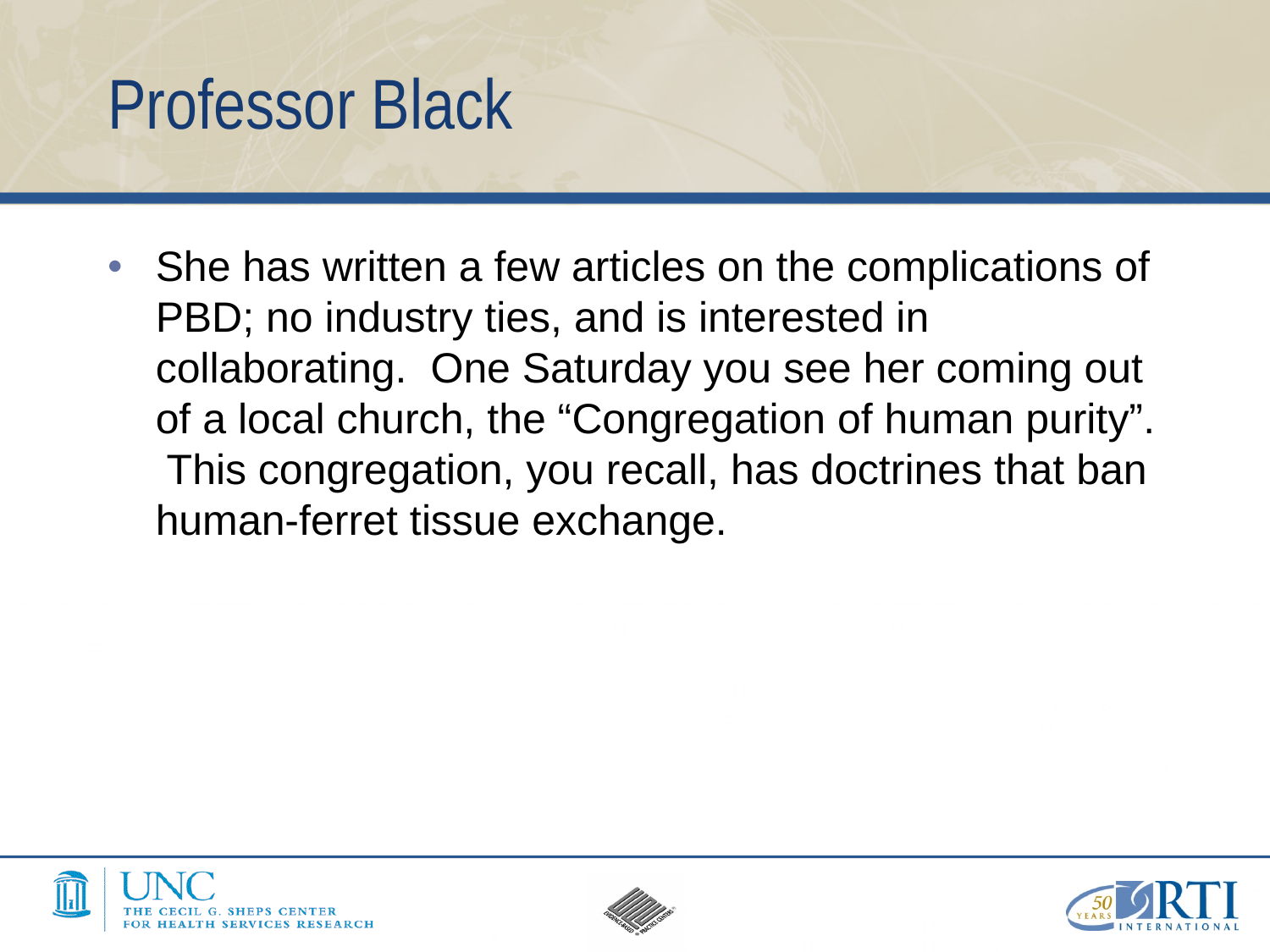

# Professor Black
She has written a few articles on the complications of PBD; no industry ties, and is interested in collaborating.  One Saturday you see her coming out of a local church, the “Congregation of human purity”.  This congregation, you recall, has doctrines that ban human-ferret tissue exchange.